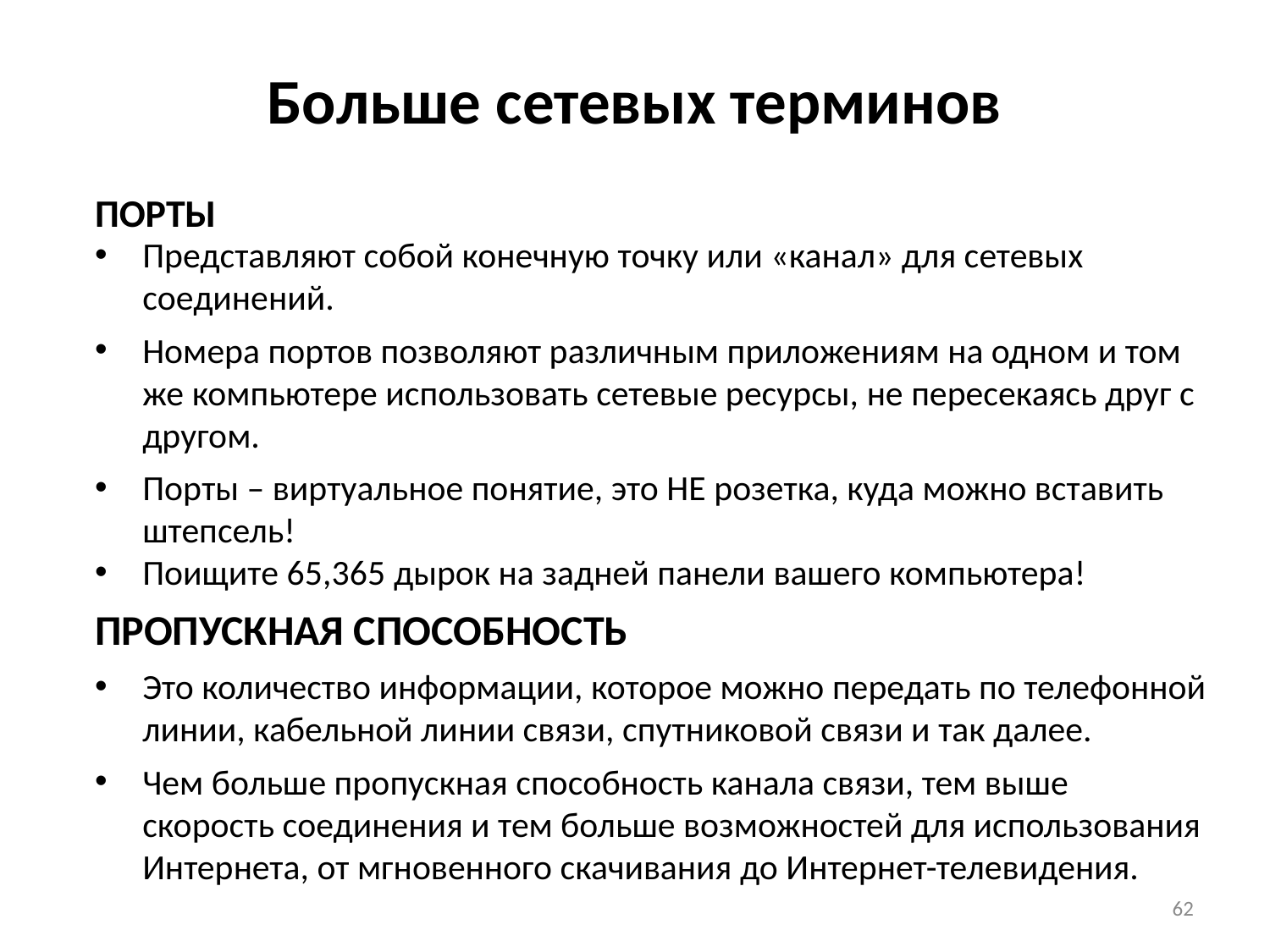

# Больше сетевых терминов
ПОРТЫ
Представляют собой конечную точку или «канал» для сетевых соединений.
Номера портов позволяют различным приложениям на одном и том же компьютере использовать сетевые ресурсы, не пересекаясь друг с другом.
Порты – виртуальное понятие, это НЕ розетка, куда можно вставить штепсель!
Поищите 65,365 дырок на задней панели вашего компьютера!
ПРОПУСКНАЯ СПОСОБНОСТЬ
Это количество информации, которое можно передать по телефонной линии, кабельной линии связи, спутниковой связи и так далее.
Чем больше пропускная способность канала связи, тем выше скорость соединения и тем больше возможностей для использования Интернета, от мгновенного скачивания до Интернет-телевидения.
62